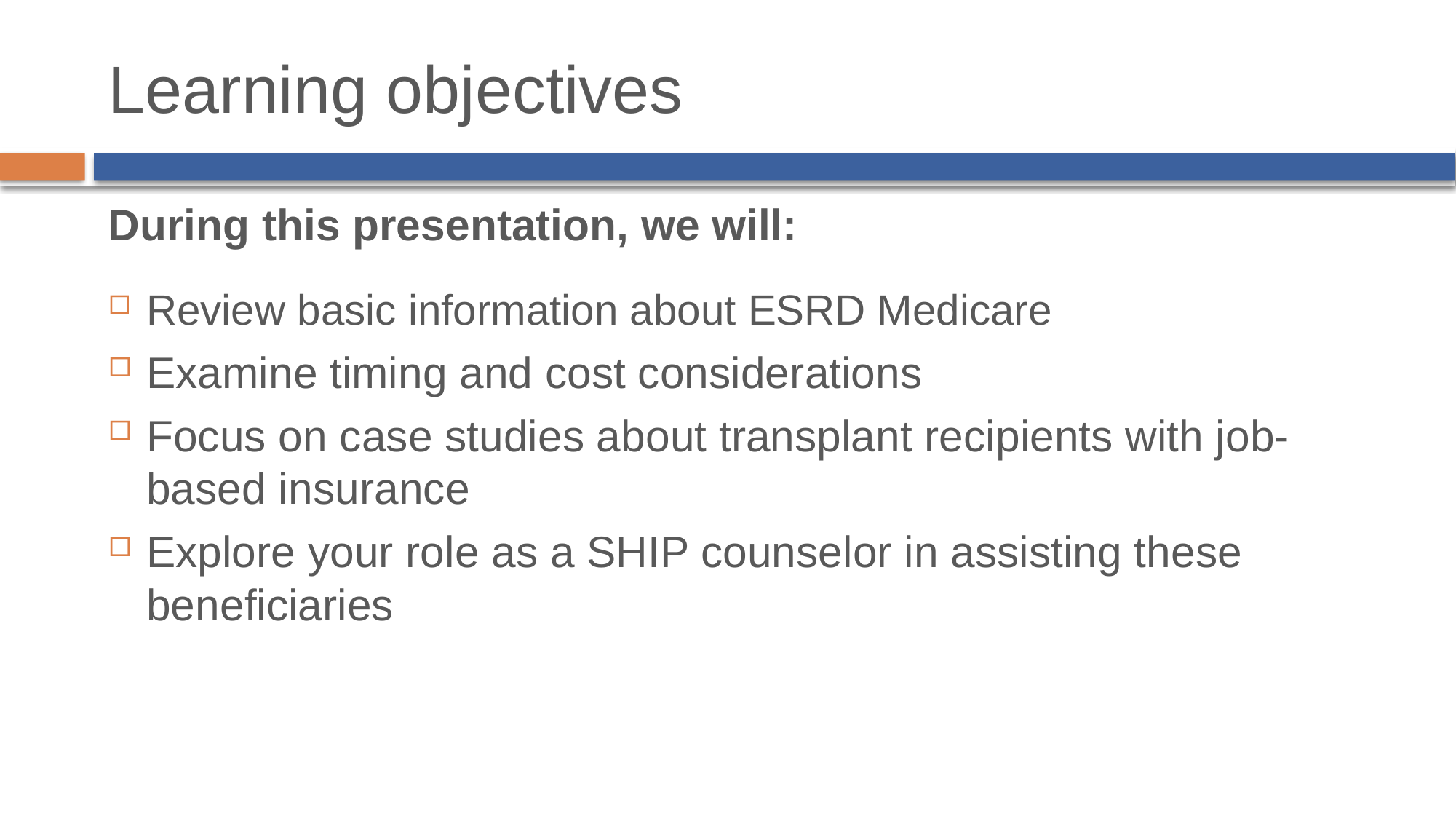

# Learning objectives
During this presentation, we will:
Review basic information about ESRD Medicare
Examine timing and cost considerations
Focus on case studies about transplant recipients with job-based insurance
Explore your role as a SHIP counselor in assisting these beneficiaries